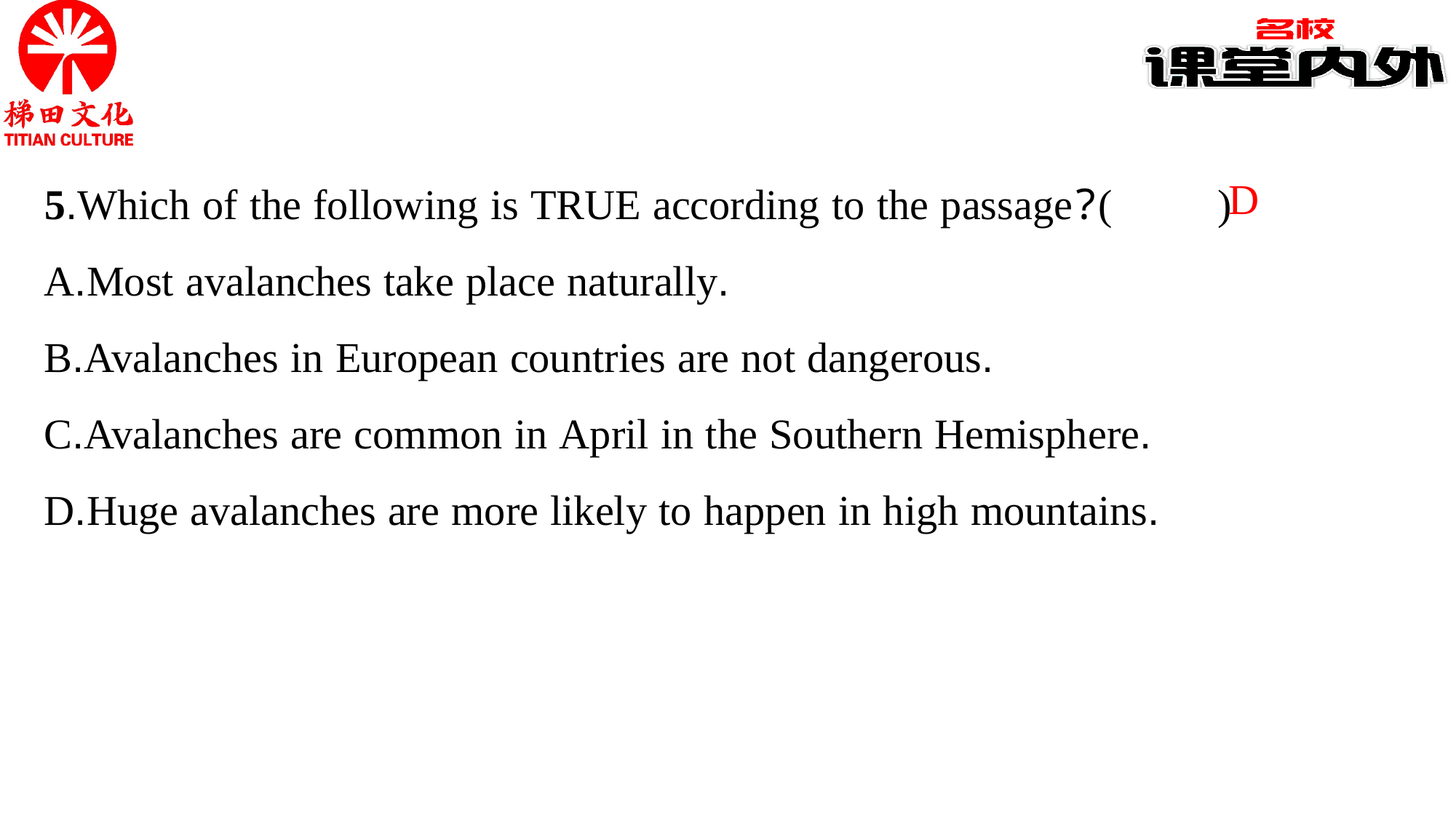

5.Which of the following is TRUE according to the passage?(　　)
A.Most avalanches take place naturally.
B.Avalanches in European countries are not dangerous.
C.Avalanches are common in April in the Southern Hemisphere.
D.Huge avalanches are more likely to happen in high mountains.
D